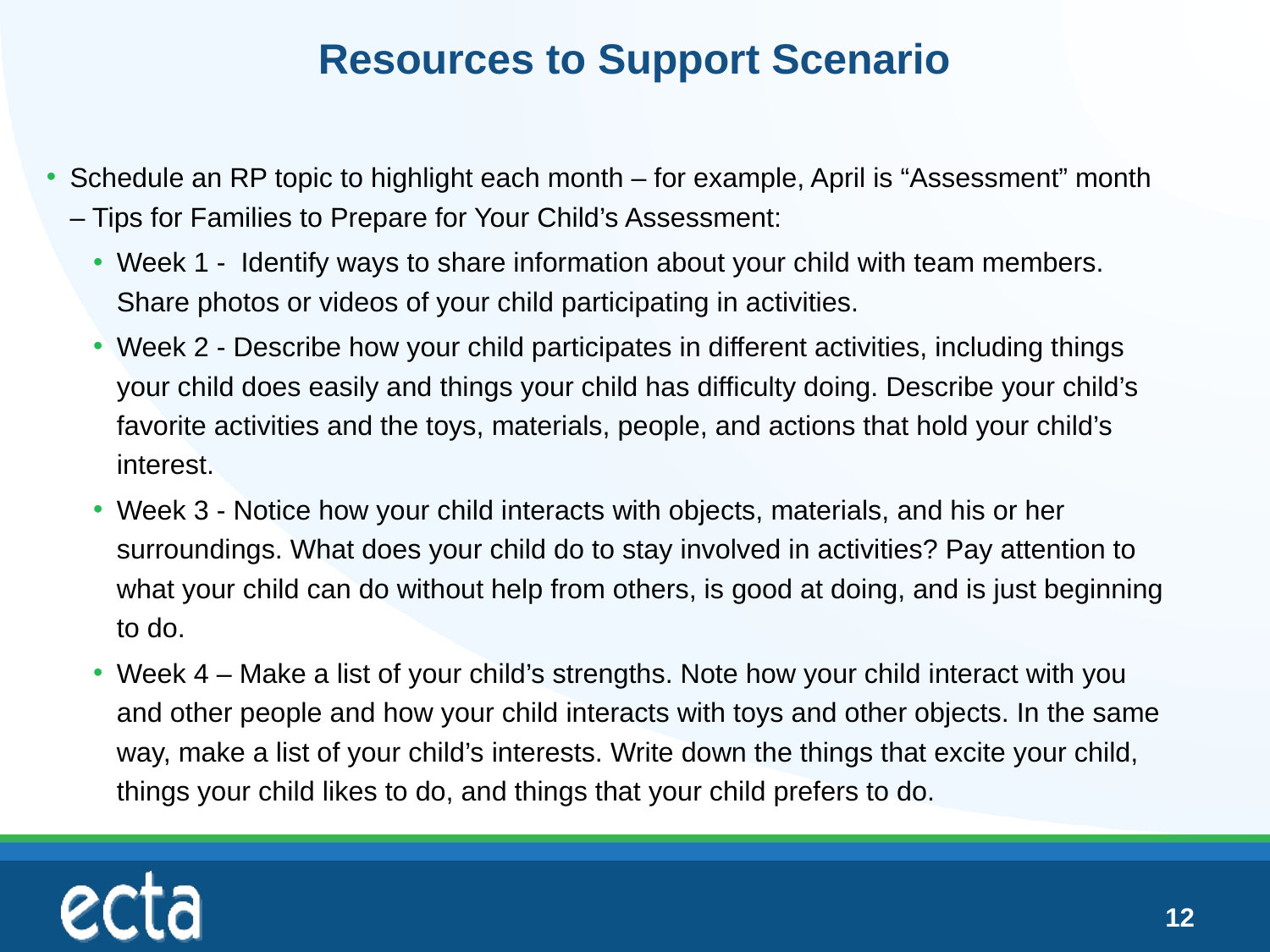

# Resources to Support Scenario
Schedule an RP topic to highlight each month – for example, April is “Assessment” month – Tips for Families to Prepare for Your Child’s Assessment:
Week 1 -  Identify ways to share information about your child with team members.  Share photos or videos of your child participating in activities.
Week 2 - Describe how your child participates in different activities, including things your child does easily and things your child has difficulty doing. Describe your child’s favorite activities and the toys, materials, people, and actions that hold your child’s interest.
Week 3 - Notice how your child interacts with objects, materials, and his or her surroundings. What does your child do to stay involved in activities? Pay attention to what your child can do without help from others, is good at doing, and is just beginning to do.
Week 4 – Make a list of your child’s strengths. Note how your child interact with you and other people and how your child interacts with toys and other objects. In the same way, make a list of your child’s interests. Write down the things that excite your child, things your child likes to do, and things that your child prefers to do.

12